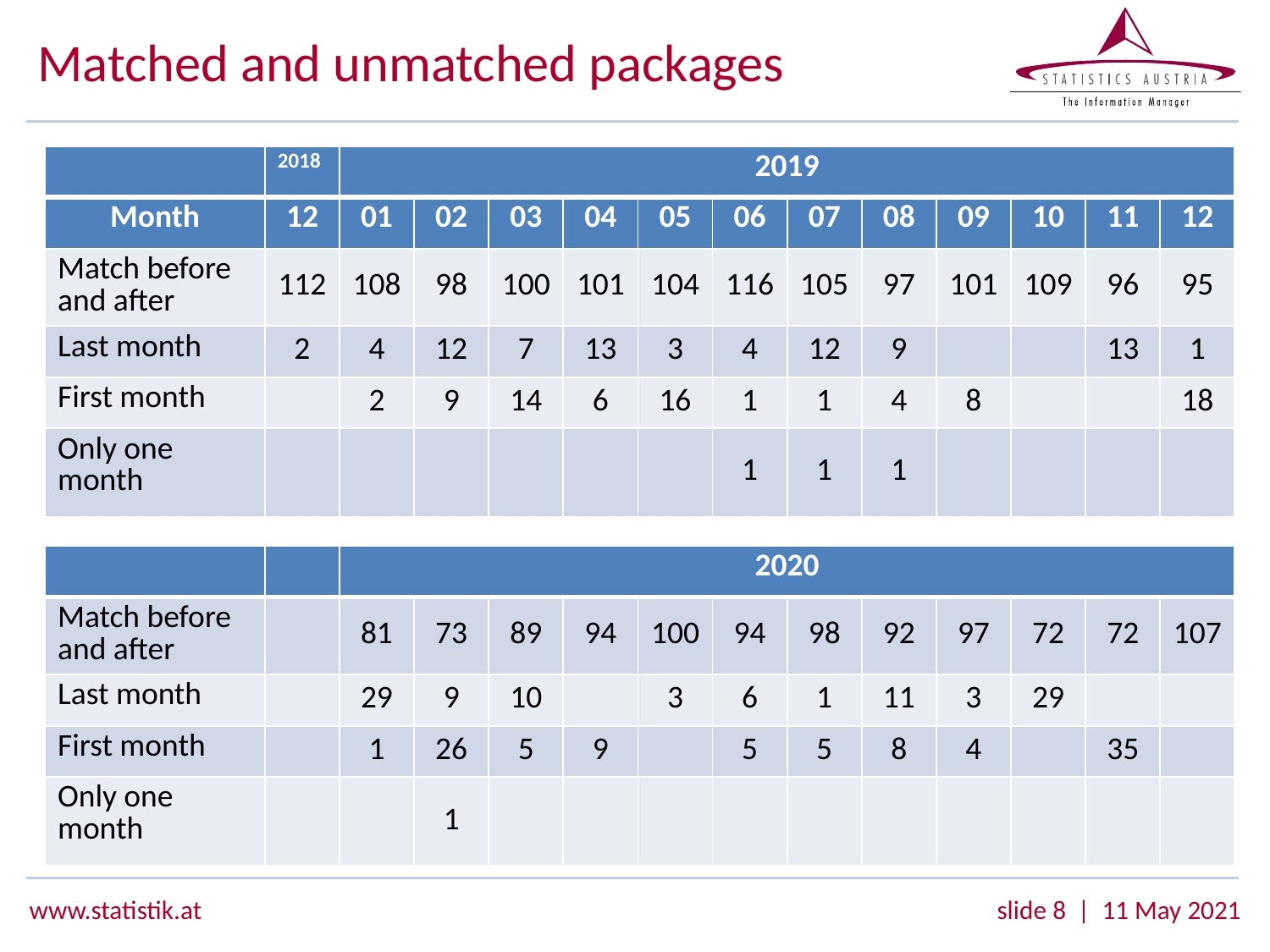

# Matched and unmatched packages
|  | 2018 | 2019 |  |  |  |  |  |  |  |  |  |  |  |
| --- | --- | --- | --- | --- | --- | --- | --- | --- | --- | --- | --- | --- | --- |
| Month | 12 | 01 | 02 | 03 | 04 | 05 | 06 | 07 | 08 | 09 | 10 | 11 | 12 |
| Match before and after | 112 | 108 | 98 | 100 | 101 | 104 | 116 | 105 | 97 | 101 | 109 | 96 | 95 |
| Last month | 2 | 4 | 12 | 7 | 13 | 3 | 4 | 12 | 9 |  |  | 13 | 1 |
| First month |  | 2 | 9 | 14 | 6 | 16 | 1 | 1 | 4 | 8 |  |  | 18 |
| Only one month |  |  |  |  |  |  | 1 | 1 | 1 |  |  |  |  |
|  |  | 2020 |  |  |  |  |  |  |  |  |  |  |  |
| --- | --- | --- | --- | --- | --- | --- | --- | --- | --- | --- | --- | --- | --- |
| Match before and after |  | 81 | 73 | 89 | 94 | 100 | 94 | 98 | 92 | 97 | 72 | 72 | 107 |
| Last month |  | 29 | 9 | 10 |  | 3 | 6 | 1 | 11 | 3 | 29 |  |  |
| First month |  | 1 | 26 | 5 | 9 |  | 5 | 5 | 8 | 4 |  | 35 |  |
| Only one month |  |  | 1 |  |  |  |  |  |  |  |  |  |  |